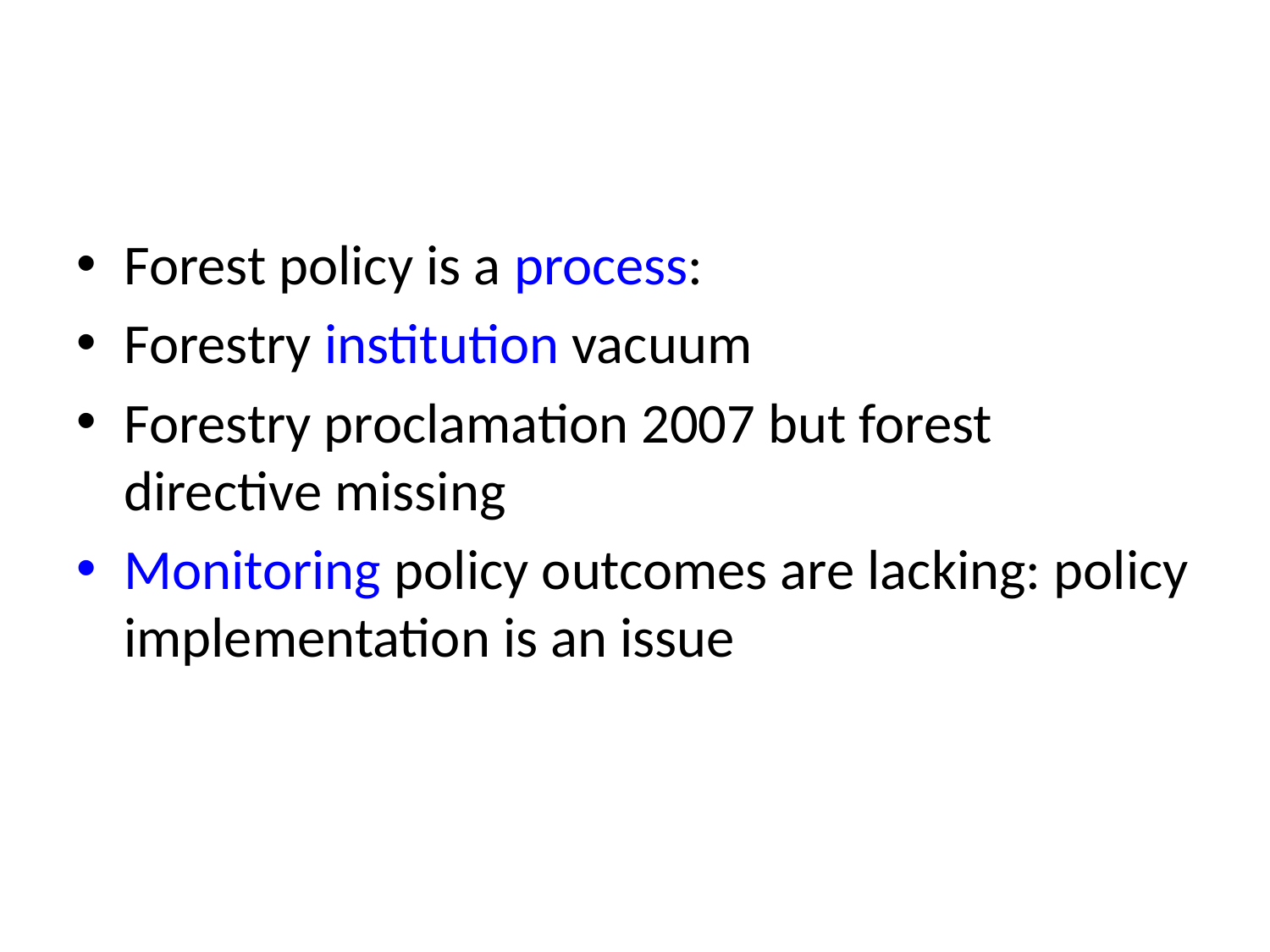

#
Forest policy is a process:
Forestry institution vacuum
Forestry proclamation 2007 but forest directive missing
Monitoring policy outcomes are lacking: policy implementation is an issue